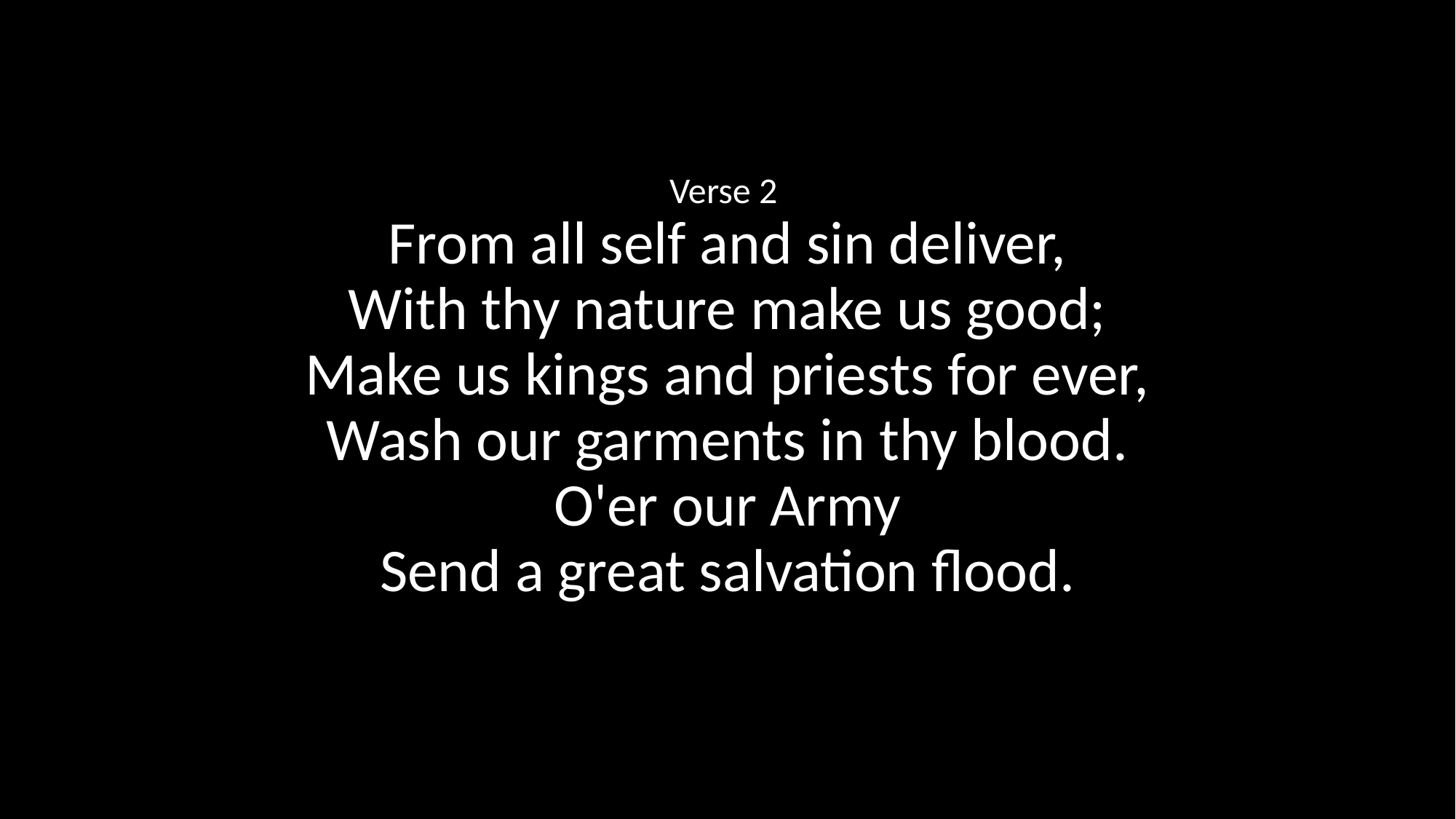

Verse 2
From all self and sin deliver,
With thy nature make us good;
Make us kings and priests for ever,
Wash our garments in thy blood.
O'er our Army
Send a great salvation flood.